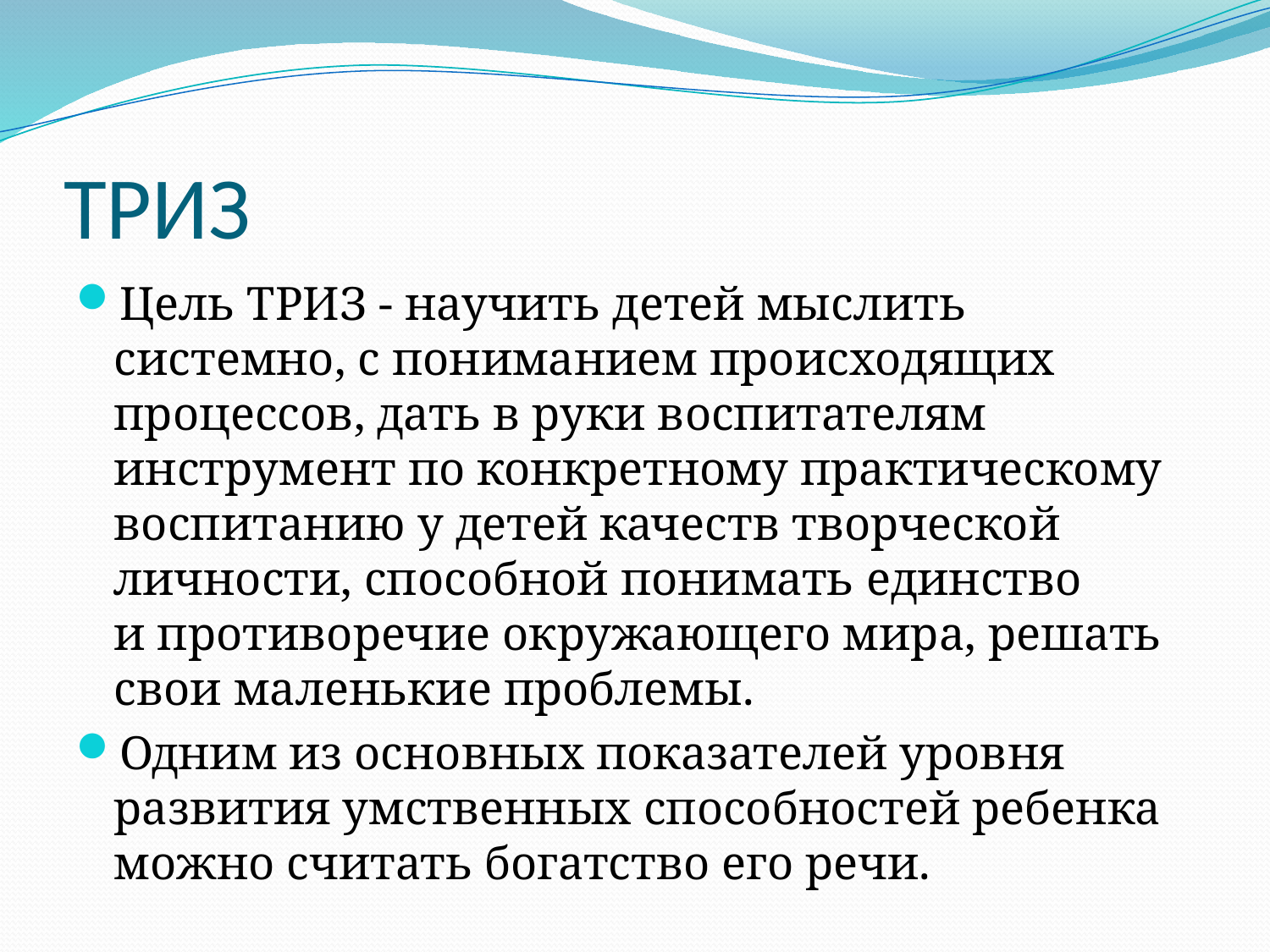

# ТРИЗ
Цель ТРИЗ - научить детей мыслить системно, с пониманием происходящих процессов, дать в руки воспитателям инструмент по конкретному практическому воспитанию у детей качеств творческой личности, способной понимать единство и противоречие окружающего мира, решать свои маленькие проблемы.
Одним из основных показателей уровня развития умственных способностей ребенка можно считать богатство его речи.